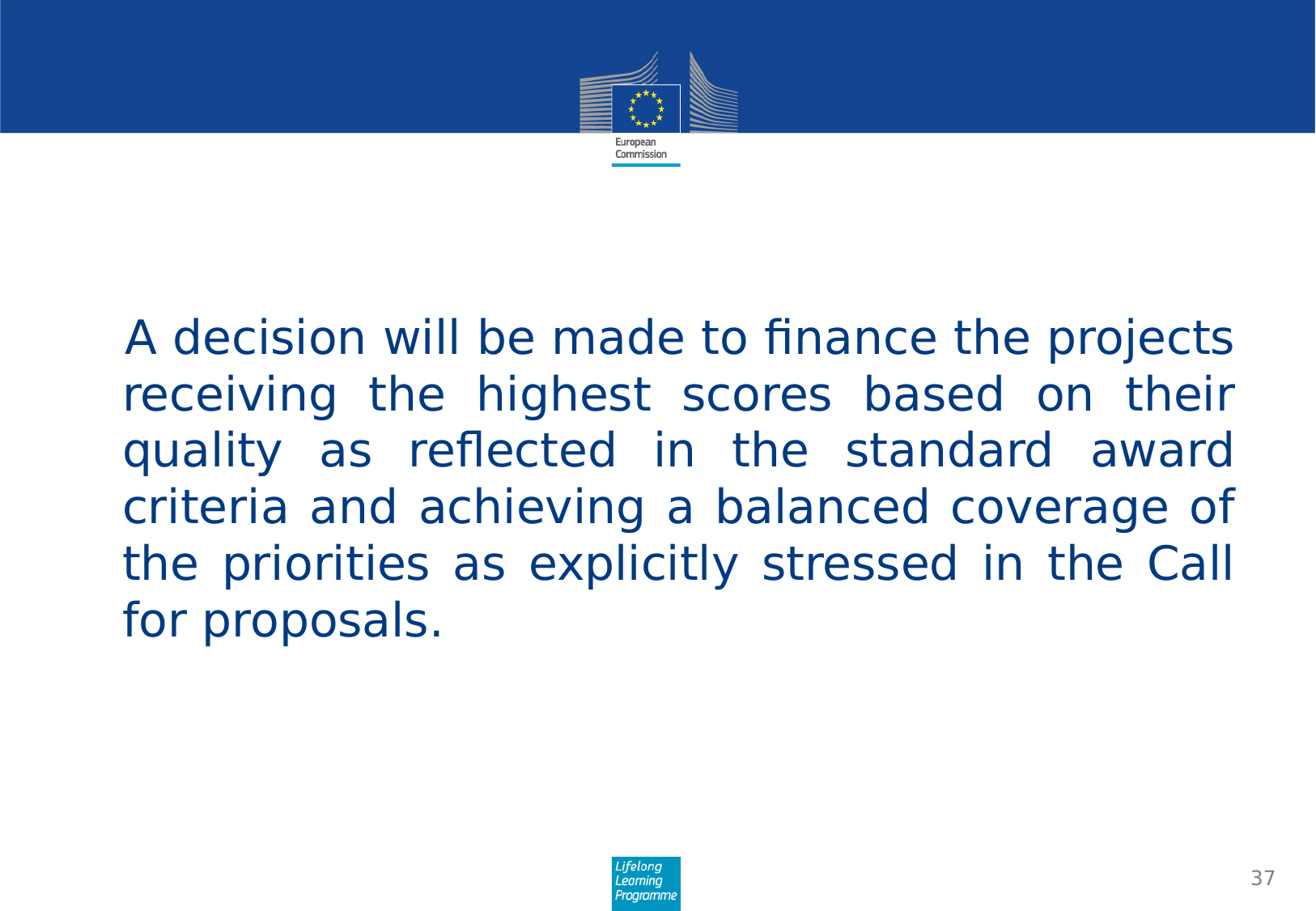

A decision will be made to finance the projects receiving the highest scores based on their quality as reflected in the standard award criteria and achieving a balanced coverage of the priorities as explicitly stressed in the Call for proposals.
37